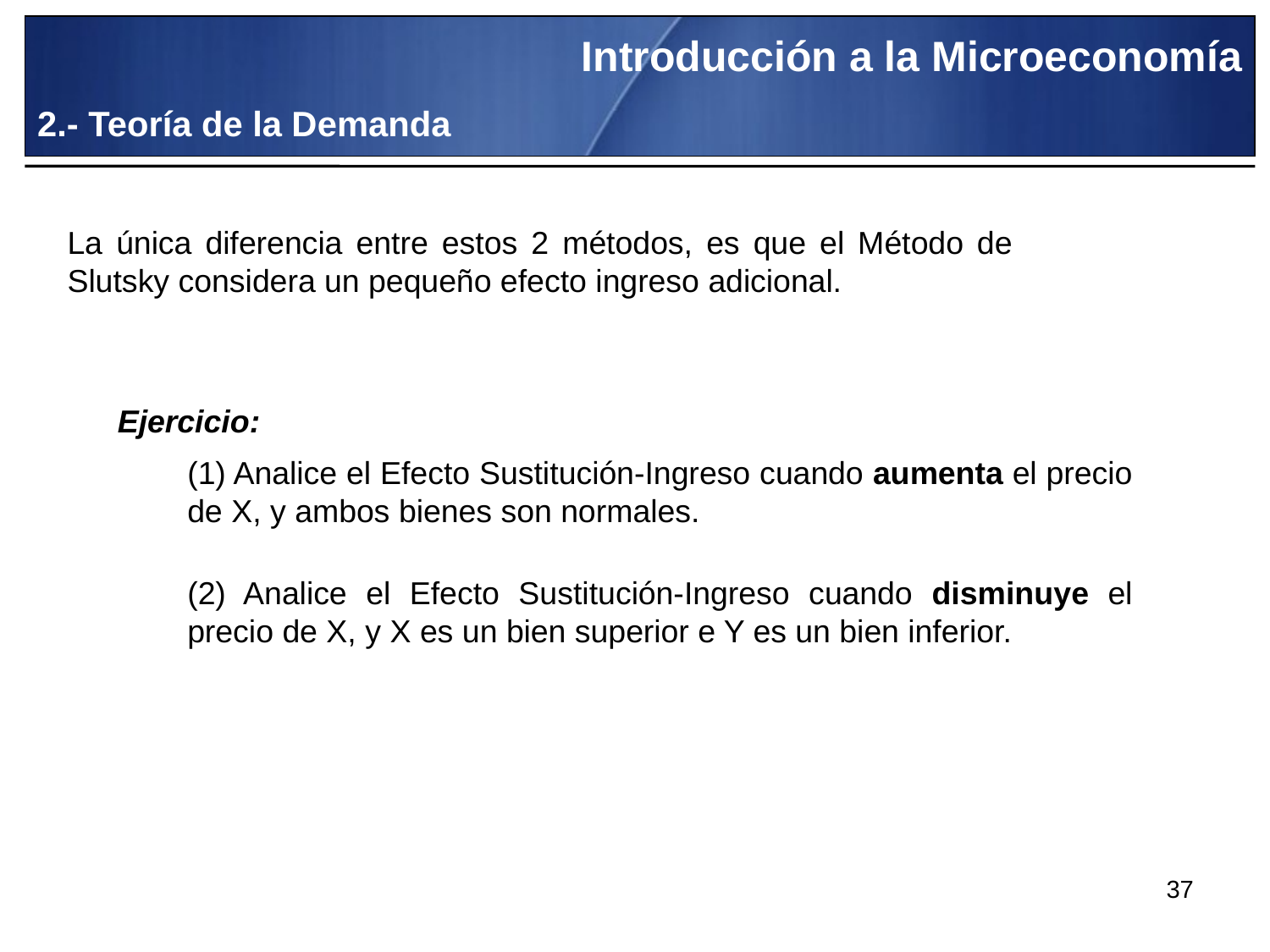

Introducción a la Microeconomía
2.- Teoría de la Demanda

La única diferencia entre estos 2 métodos, es que el Método de Slutsky considera un pequeño efecto ingreso adicional.
Ejercicio:
(1) Analice el Efecto Sustitución-Ingreso cuando aumenta el precio de X, y ambos bienes son normales.
(2) Analice el Efecto Sustitución-Ingreso cuando disminuye el precio de X, y X es un bien superior e Y es un bien inferior.
37